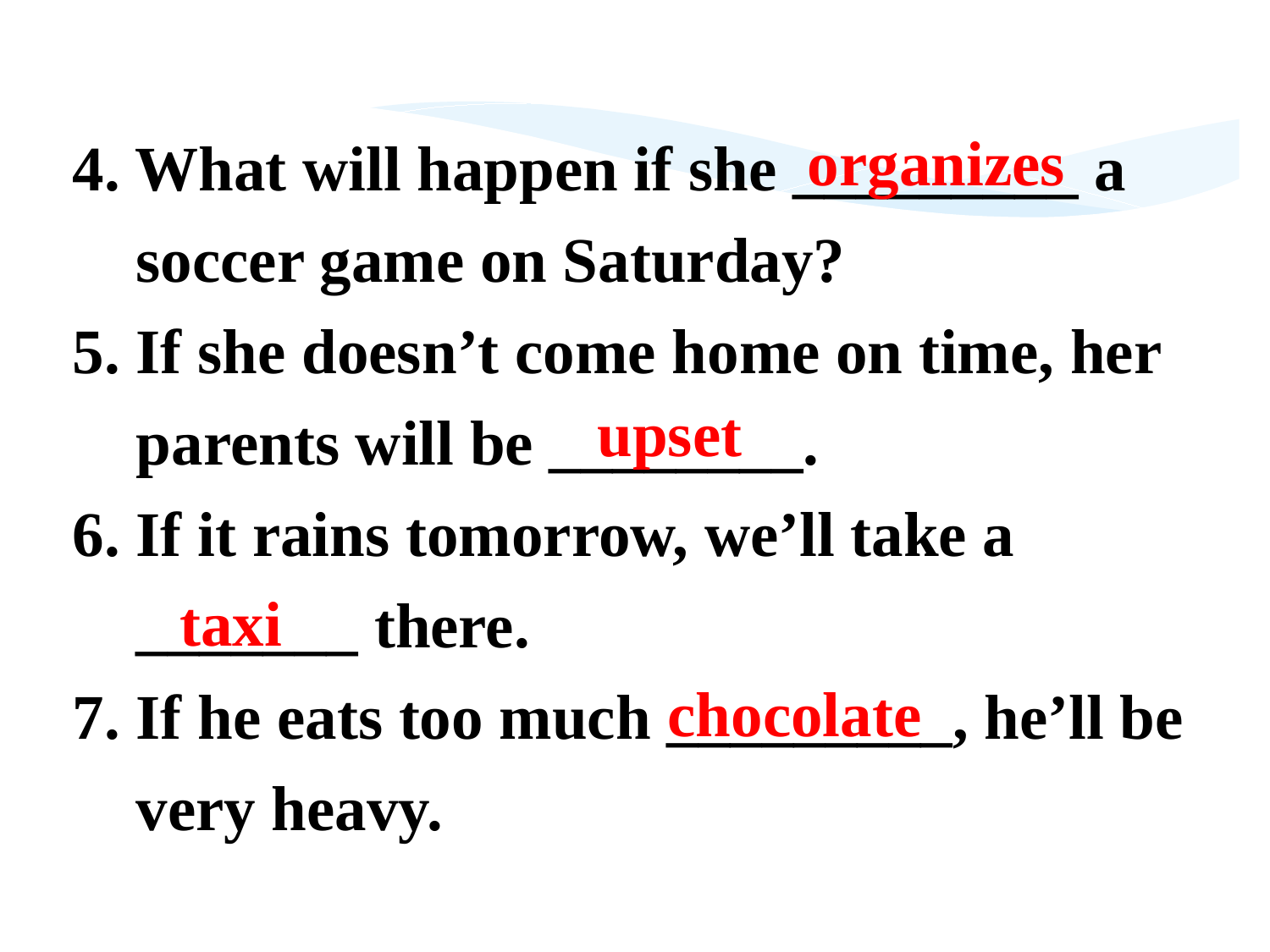

4. What will happen if she _________ a
    soccer game on Saturday?
5. If she doesn’t come home on time, her
    parents will be ________.
6. If it rains tomorrow, we’ll take a
    _______ there.
7. If he eats too much _________, he’ll be
    very heavy.
organizes
upset
taxi
chocolate